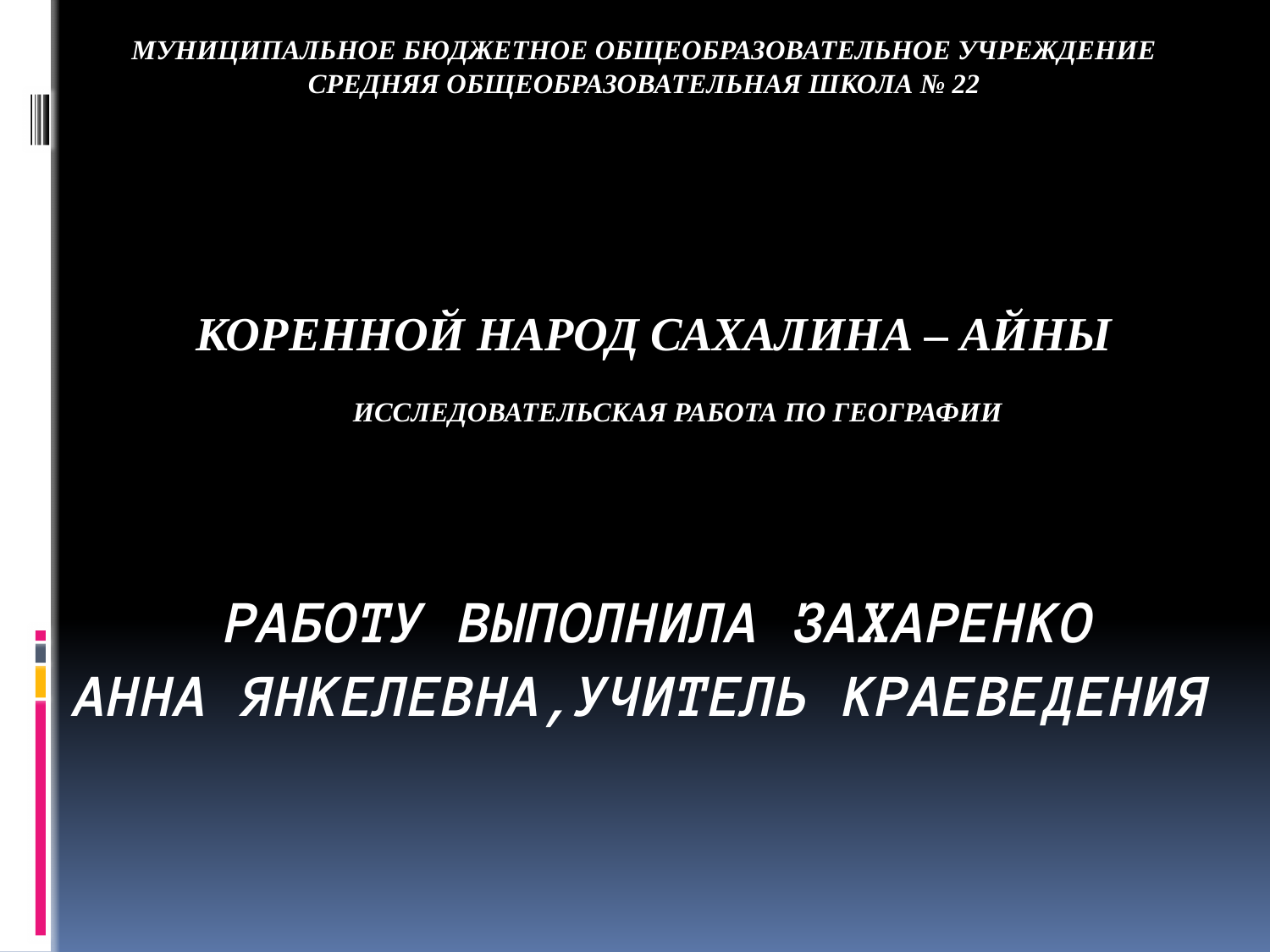

# МУНИЦИПАЛЬНОЕ БЮДЖЕТНОЕ ОБЩЕОБРАЗОВАТЕЛЬНОЕ УЧРЕЖДЕНИЕ СРЕДНЯЯ ОБЩЕОБРАЗОВАТЕЛЬНАЯ ШКОЛА № 22 Коренной народ Сахалина – айны исследовательская работа по географии РАБОТУ ВЫПОЛНИЛА ЗАХАРЕНКО АННА ЯНКЕЛЕВНА,УЧИТЕЛЬ КРАЕВЕДЕНИЯ